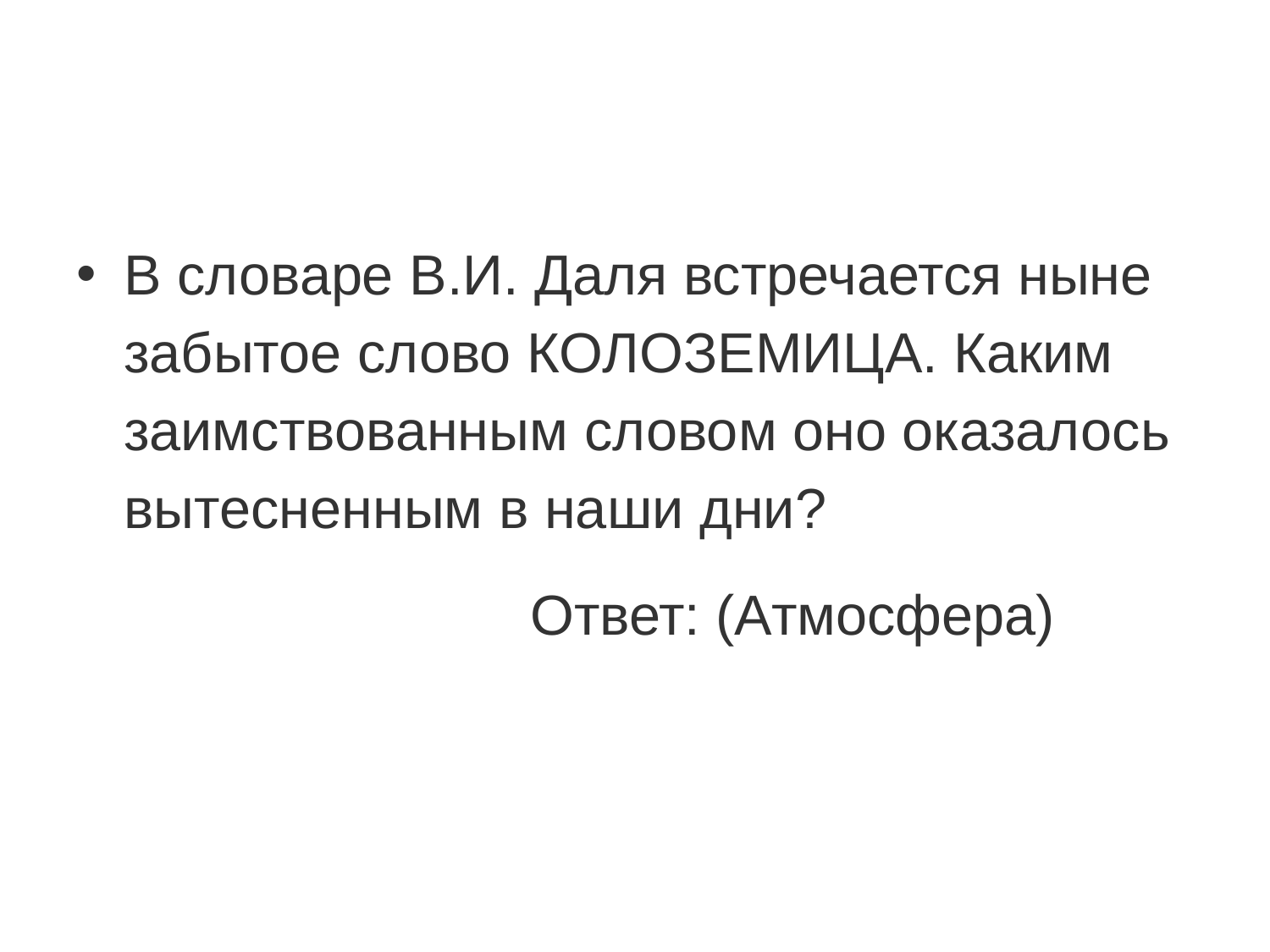

#
В словаре В.И. Даля встречается ныне забытое слово КОЛОЗЕМИЦА. Каким заимствованным словом оно оказалось вытесненным в наши дни?
                             Ответ: (Атмосфера)